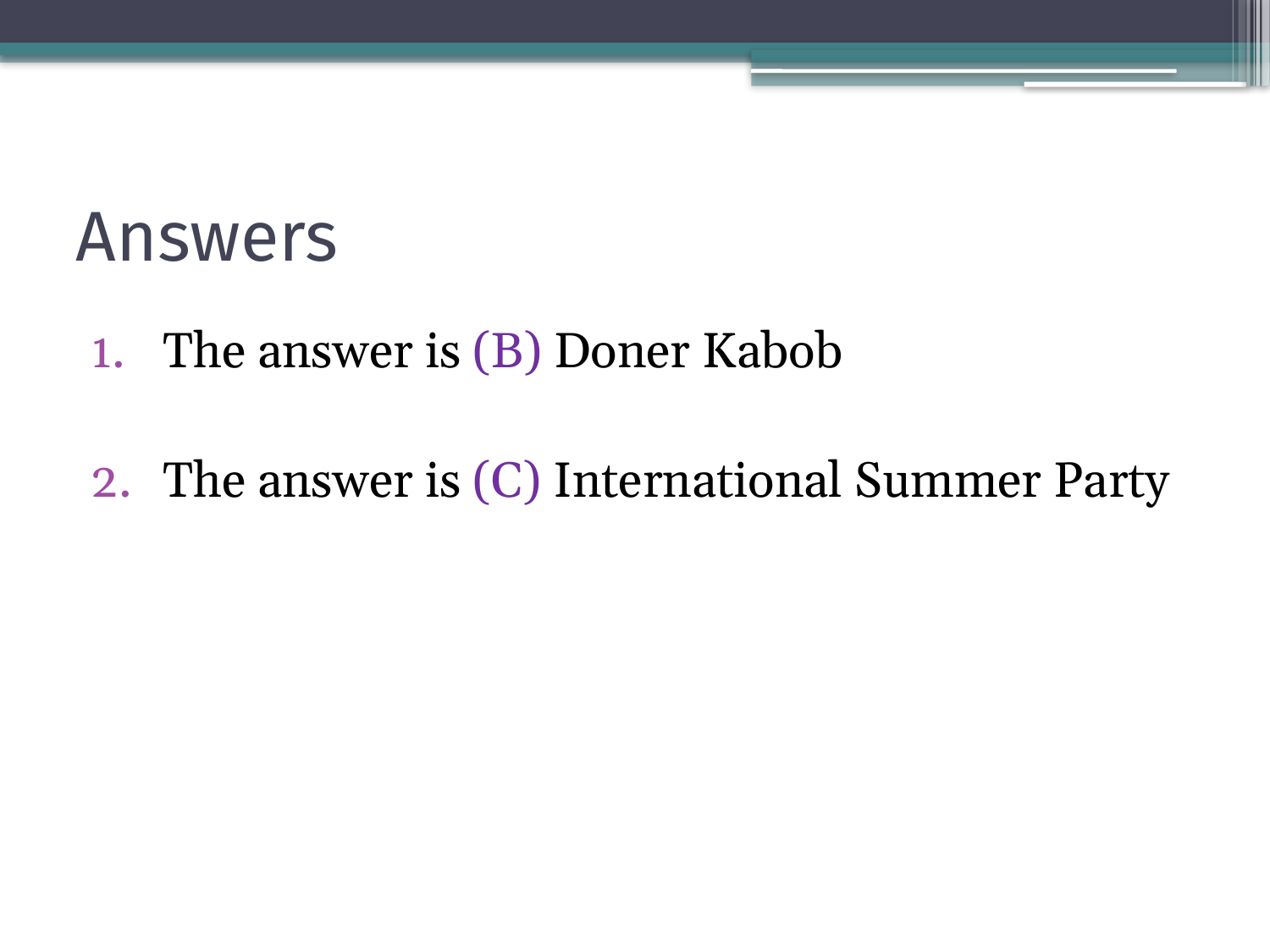

# Answers
The answer is (B) Doner Kabob

The answer is (C) International Summer Party